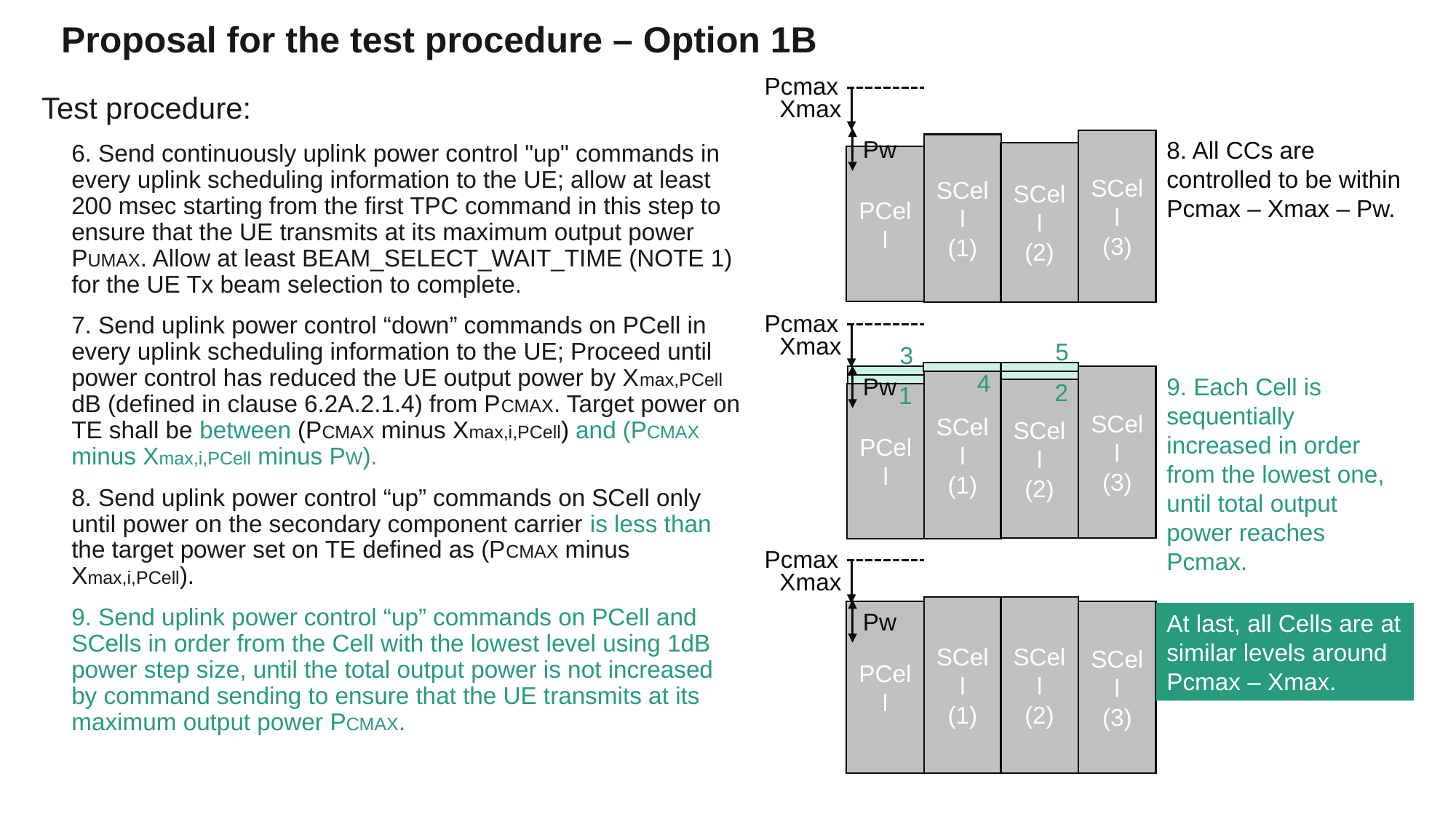

# Proposal for the test procedure – Option 1B
Pcmax
Test procedure:
6. Send continuously uplink power control "up" commands in every uplink scheduling information to the UE; allow at least 200 msec starting from the first TPC command in this step to ensure that the UE transmits at its maximum output power PUMAX. Allow at least BEAM_SELECT_WAIT_TIME (NOTE 1) for the UE Tx beam selection to complete.
7. Send uplink power control “down” commands on PCell in every uplink scheduling information to the UE; Proceed until power control has reduced the UE output power by Xmax,PCell  dB (defined in clause 6.2A.2.1.4) from PCMAX. Target power on TE shall be between (PCMAX minus Xmax,i,PCell) and (PCMAX minus Xmax,i,PCell minus PW).
8. Send uplink power control “up” commands on SCell only until power on the secondary component carrier is less than the target power set on TE defined as (PCMAX minus Xmax,i,PCell).
9. Send uplink power control “up” commands on PCell and SCells in order from the Cell with the lowest level using 1dB power step size, until the total output power is not increased by command sending to ensure that the UE transmits at its maximum output power PCMAX.
Xmax
Pw
8. All CCs are controlled to be within Pcmax – Xmax – Pw.
SCell
(3)
SCell
(1)
SCell
(2)
PCell
Pcmax
Xmax
5
3
4

9. Each Cell is sequentially increased in order from the lowest one, until total output power reaches Pcmax.
SCell
(3)

Pw

SCell
(1)
2
1

SCell
(2)
PCell
Pcmax
Xmax
SCell
(1)
SCell
(2)
Pw
SCell
(3)
PCell
At last, all Cells are at similar levels around Pcmax – Xmax.